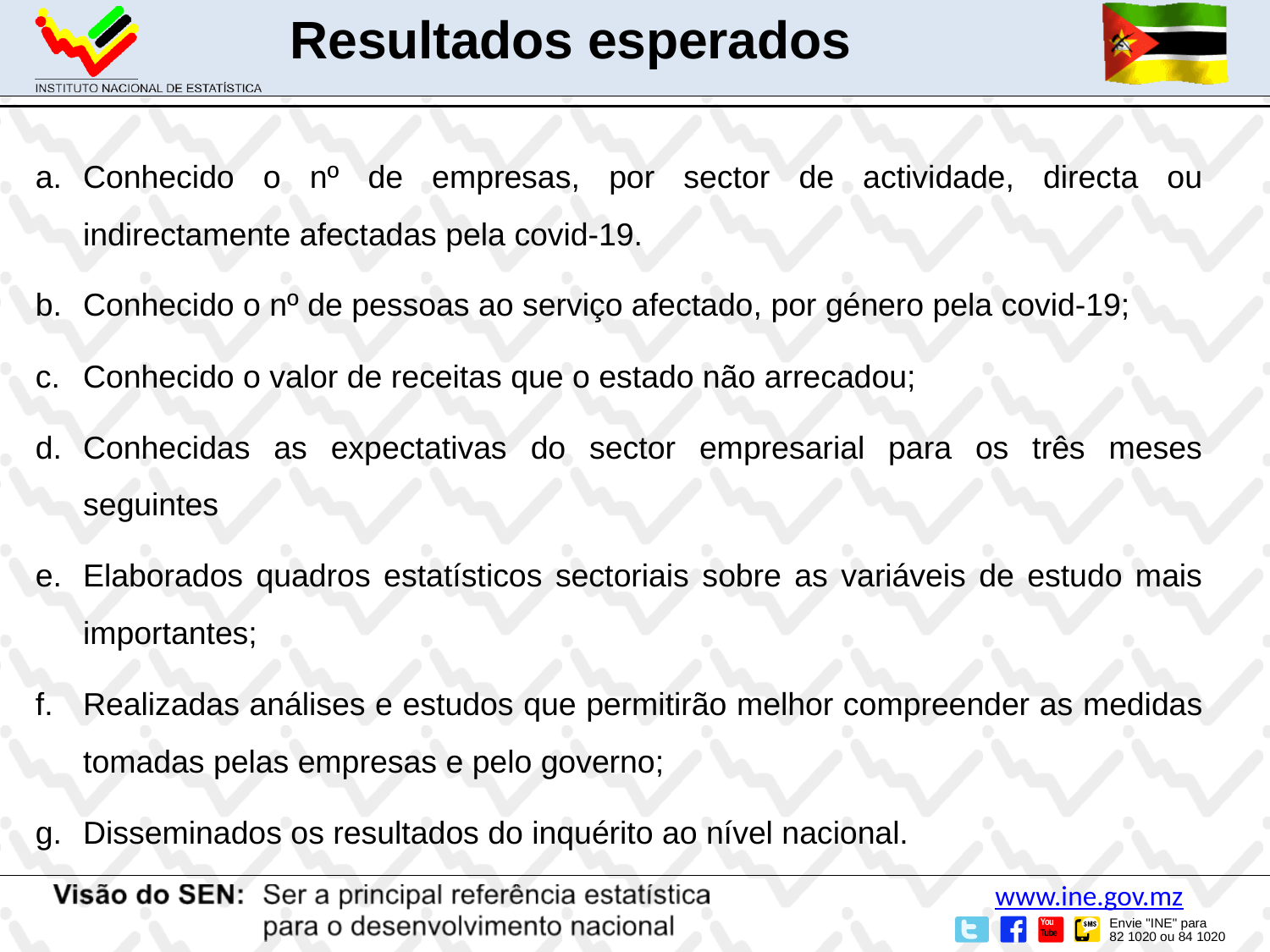

Resultados esperados

Conhecido o nº de empresas, por sector de actividade, directa ou indirectamente afectadas pela covid-19.
Conhecido o nº de pessoas ao serviço afectado, por género pela covid-19;
Conhecido o valor de receitas que o estado não arrecadou;
Conhecidas as expectativas do sector empresarial para os três meses seguintes
Elaborados quadros estatísticos sectoriais sobre as variáveis de estudo mais importantes;
Realizadas análises e estudos que permitirão melhor compreender as medidas tomadas pelas empresas e pelo governo;
Disseminados os resultados do inquérito ao nível nacional.